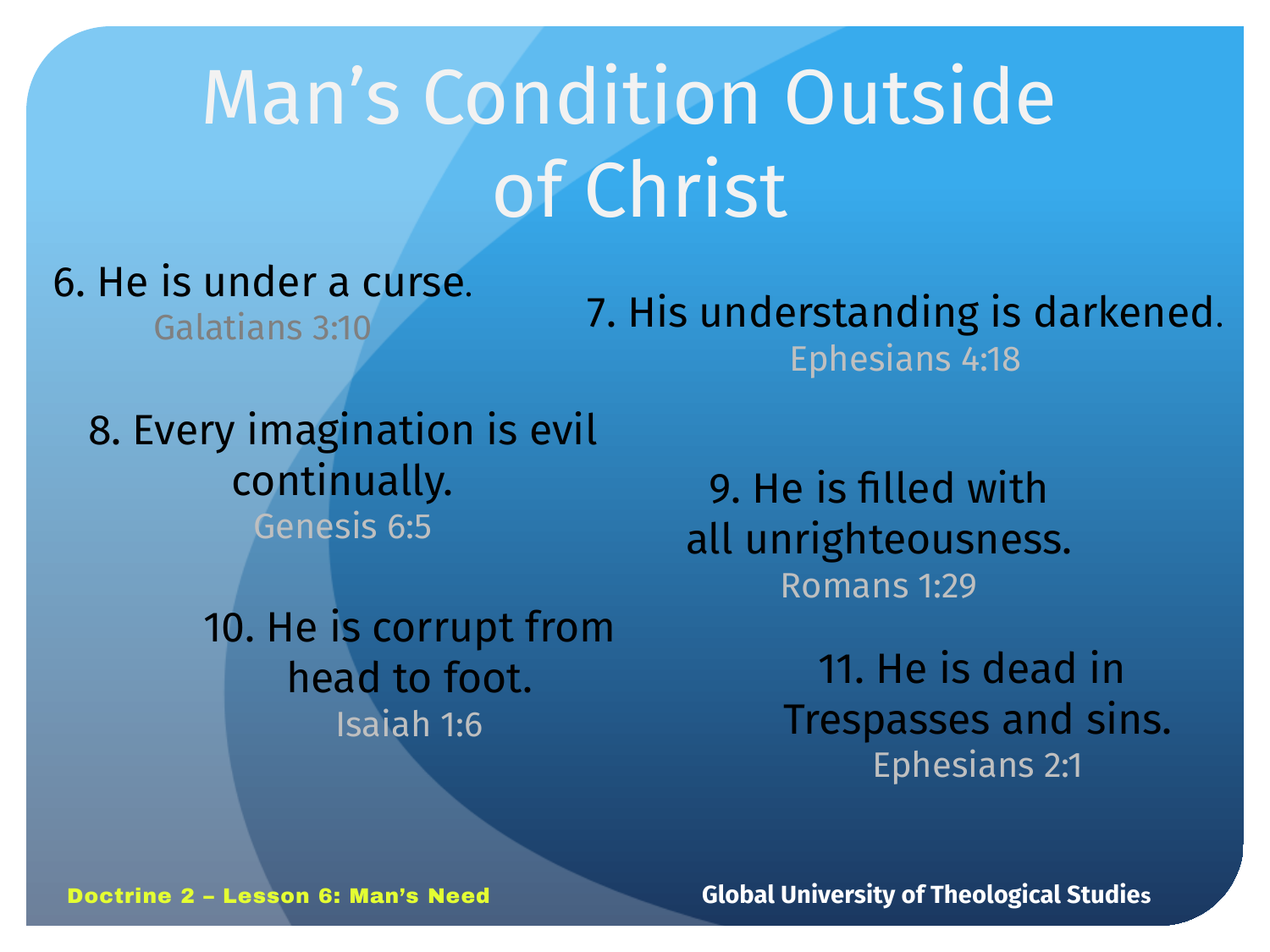

Man’s Condition Outside
of Christ
6. He is under a curse.
Galatians 3:10
7. His understanding is darkened.
Ephesians 4:18
8. Every imagination is evil
continually.
Genesis 6:5
9. He is filled with
all unrighteousness.
Romans 1:29
10. He is corrupt from
head to foot.
Isaiah 1:6
11. He is dead in
Trespasses and sins.
Ephesians 2:1
Doctrine 2 – Lesson 6: Man’s Need		Global University of Theological Studies